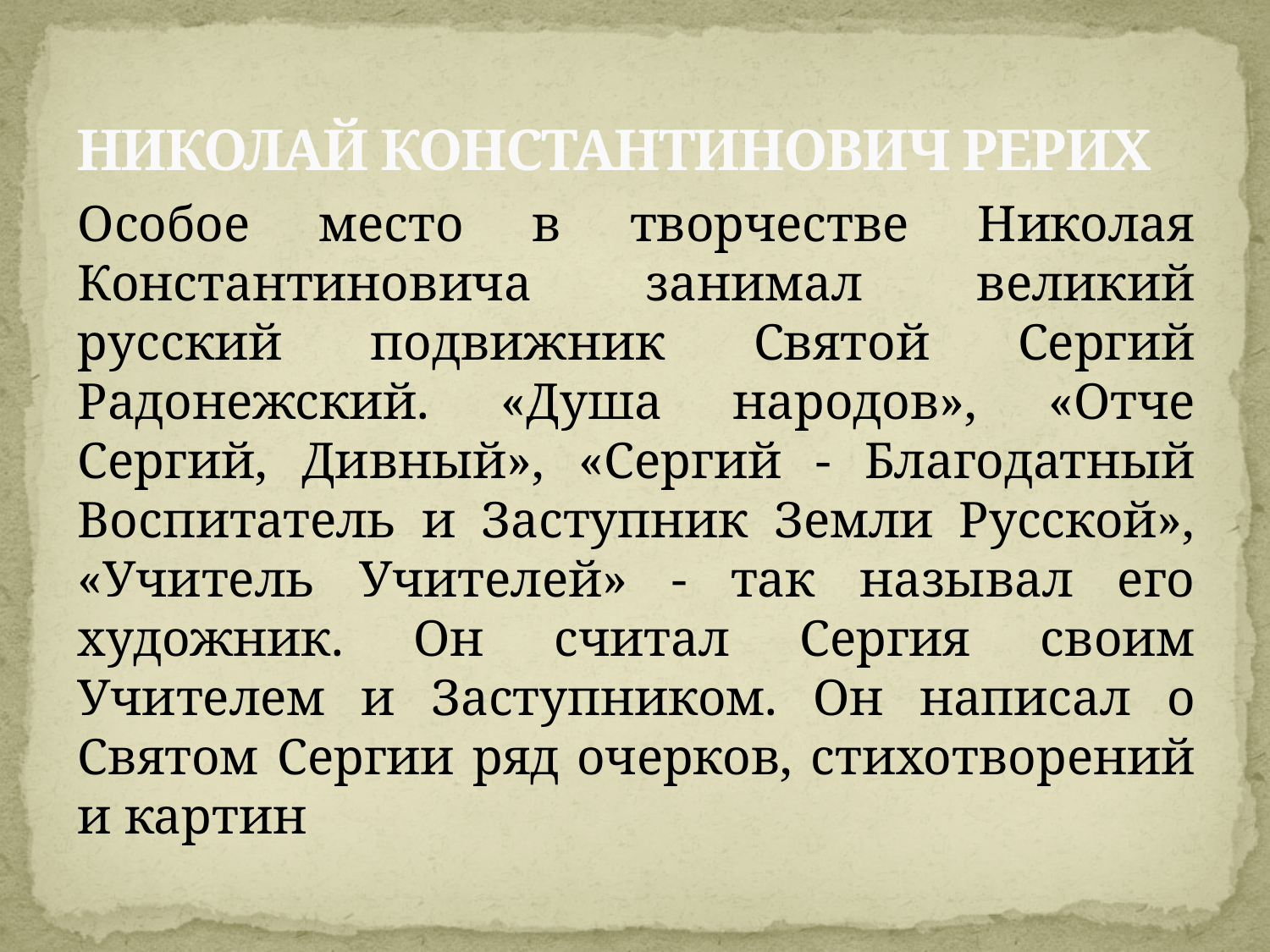

# НИКОЛАЙ КОНСТАНТИНОВИЧ РЕРИХ
Особое место в творчестве Николая Константиновича занимал великий русский подвижник Святой Сергий Радонежский. «Душа народов», «Отче Сергий, Дивный», «Сергий - Благодатный Воспитатель и Заступник Земли Русской», «Учитель Учителей» - так называл его художник. Он считал Сергия своим Учителем и Заступником. Он написал о Святом Сергии ряд очерков, стихотворений и картин